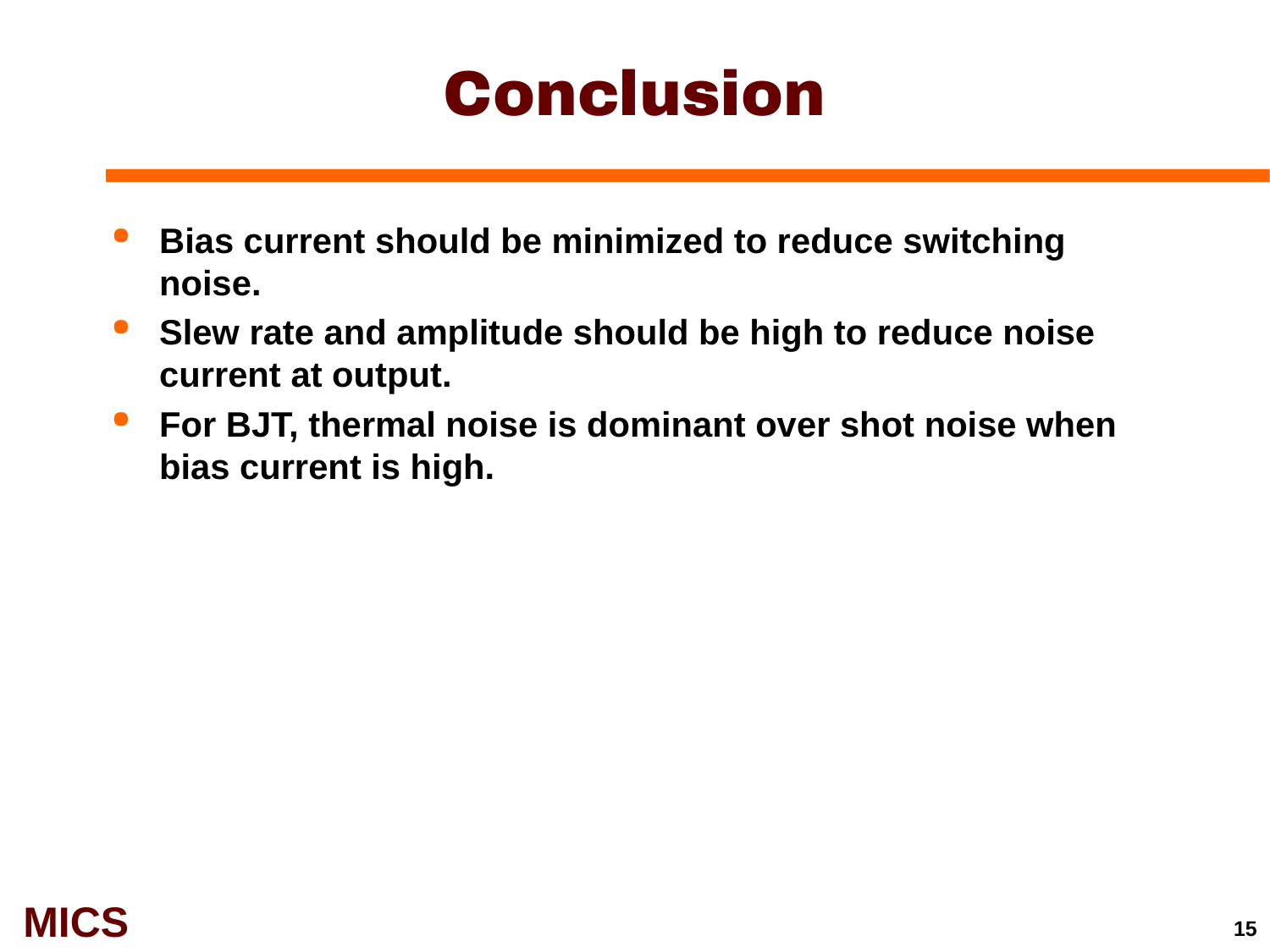

# Conclusion
Bias current should be minimized to reduce switching noise.
Slew rate and amplitude should be high to reduce noise current at output.
For BJT, thermal noise is dominant over shot noise when bias current is high.

15